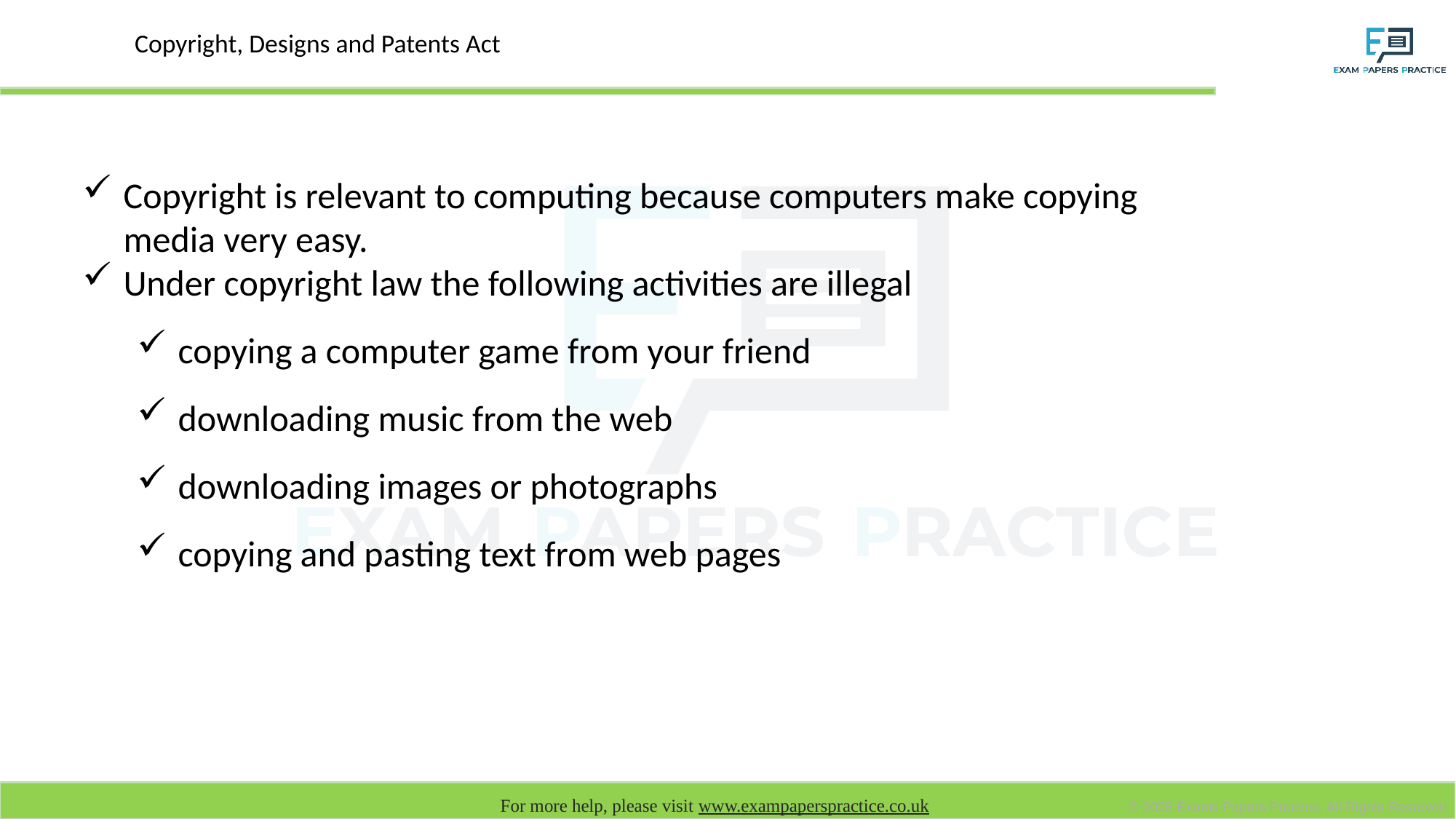

# Copyright, Designs and Patents Act
Copyright is relevant to computing because computers make copying media very easy.
Under copyright law the following activities are illegal
copying a computer game from your friend
downloading music from the web
downloading images or photographs
copying and pasting text from web pages